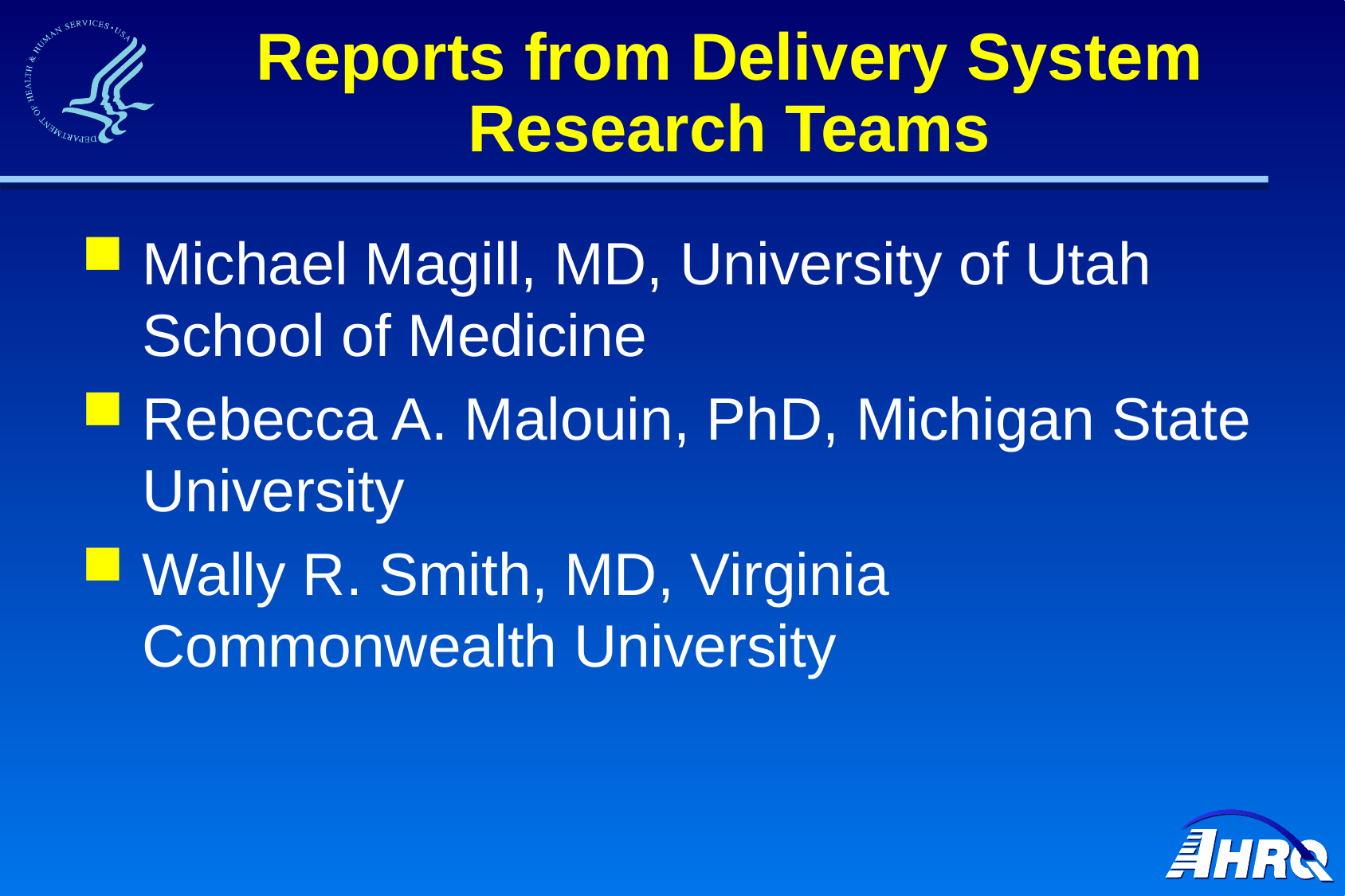

# Reports from Delivery System Research Teams
Michael Magill, MD, University of Utah School of Medicine
Rebecca A. Malouin, PhD, Michigan State University
Wally R. Smith, MD, Virginia Commonwealth University